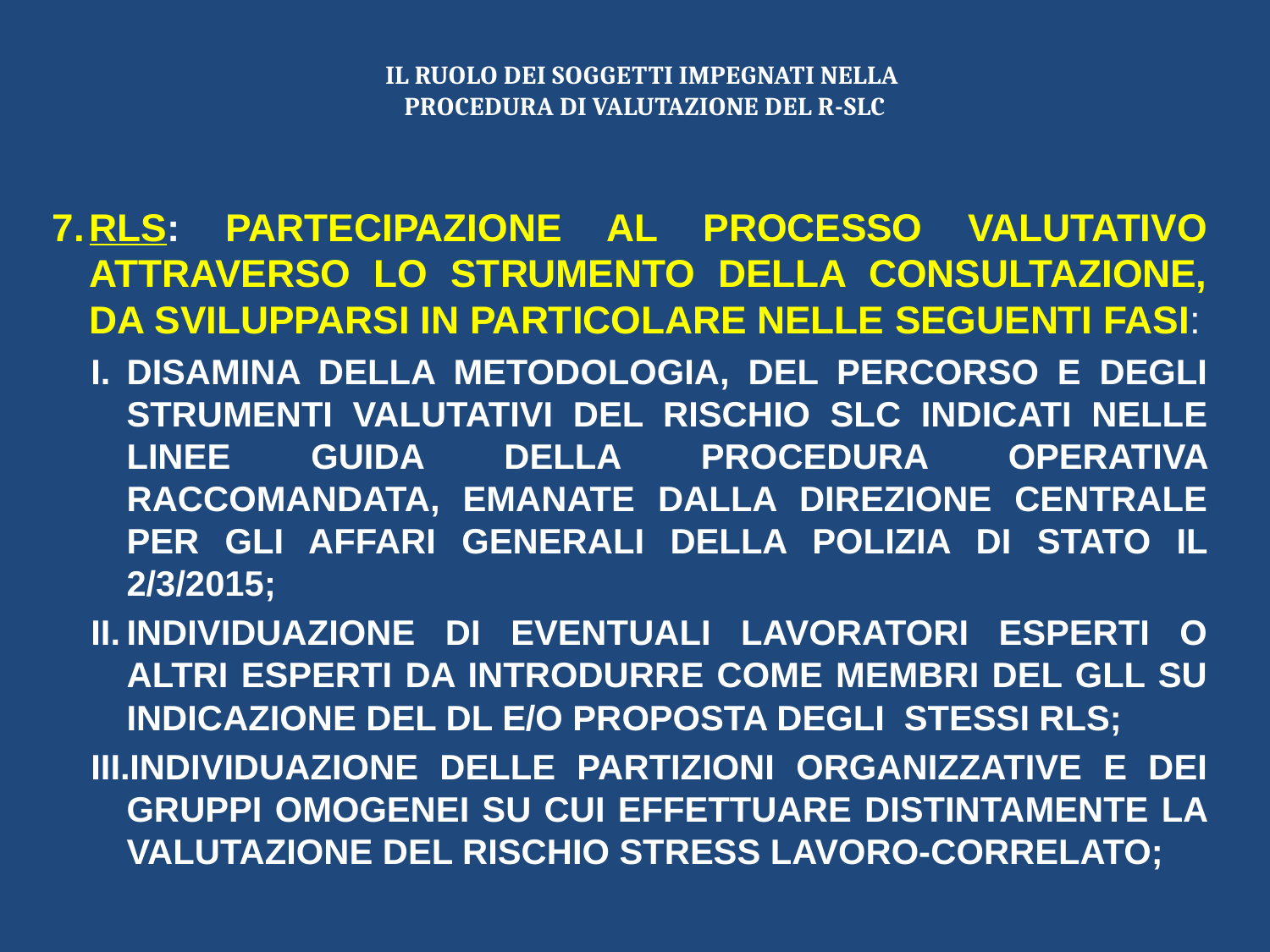

# IL RUOLO DEI SOGGETTI IMPEGNATI NELLA PROCEDURA DI VALUTAZIONE DEL R-SLC
RLS: PARTECIPAZIONE AL PROCESSO VALUTATIVO ATTRAVERSO LO STRUMENTO DELLA CONSULTAZIONE, DA SVILUPPARSI IN PARTICOLARE NELLE SEGUENTI FASI:
DISAMINA DELLA METODOLOGIA, DEL PERCORSO E DEGLI STRUMENTI VALUTATIVI DEL RISCHIO SLC INDICATI NELLE LINEE GUIDA DELLA PROCEDURA OPERATIVA RACCOMANDATA, EMANATE DALLA DIREZIONE CENTRALE PER GLI AFFARI GENERALI DELLA POLIZIA DI STATO IL 2/3/2015;
INDIVIDUAZIONE DI EVENTUALI LAVORATORI ESPERTI O ALTRI ESPERTI DA INTRODURRE COME MEMBRI DEL GLL SU INDICAZIONE DEL DL E/O PROPOSTA DEGLI  STESSI RLS;
INDIVIDUAZIONE DELLE PARTIZIONI ORGANIZZATIVE E DEI GRUPPI OMOGENEI SU CUI EFFETTUARE DISTINTAMENTE LA VALUTAZIONE DEL RISCHIO STRESS LAVORO-CORRELATO;